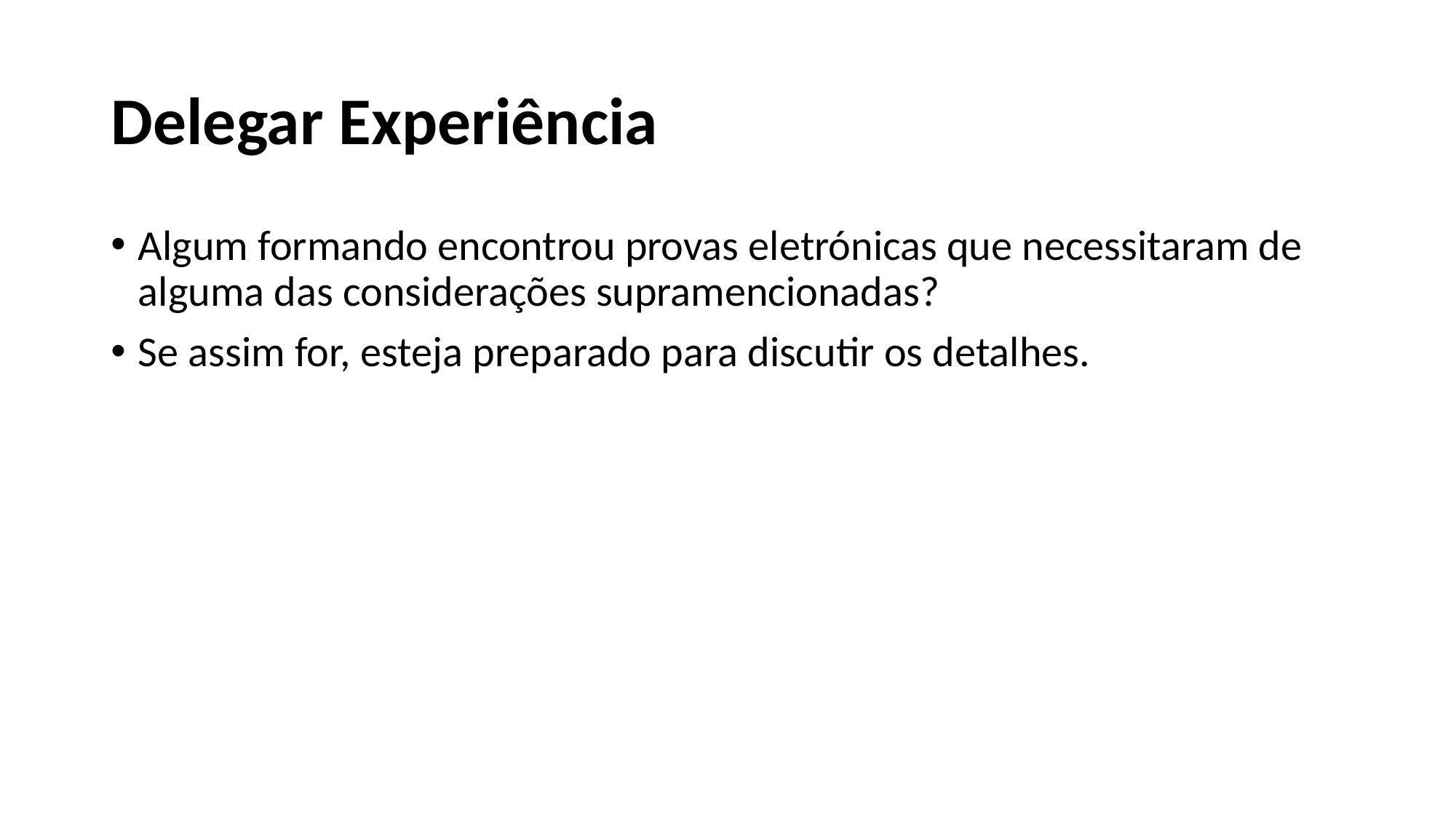

# Delegar Experiência
Algum formando encontrou provas eletrónicas que necessitaram de alguma das considerações supramencionadas?
Se assim for, esteja preparado para discutir os detalhes.